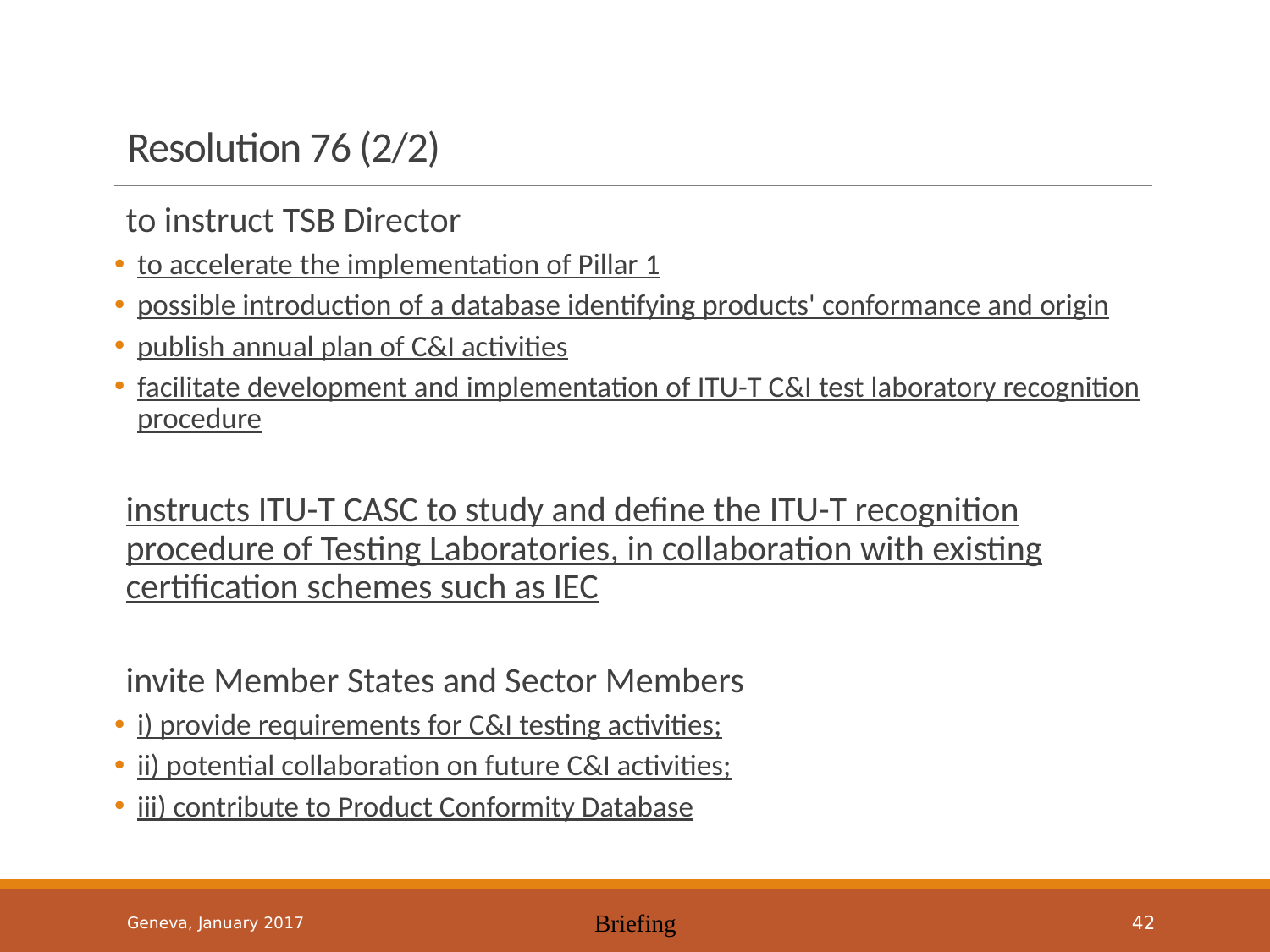

# Resolution 76 (2/2)
to instruct TSB Director
to accelerate the implementation of Pillar 1
possible introduction of a database identifying products' conformance and origin
publish annual plan of C&I activities
facilitate development and implementation of ITU-T C&I test laboratory recognition procedure

instructs ITU-T CASC to study and define the ITU-T recognition procedure of Testing Laboratories, in collaboration with existing certification schemes such as IEC

invite Member States and Sector Members
i) provide requirements for C&I testing activities;
ii) potential collaboration on future C&I activities;
iii) contribute to Product Conformity Database

Geneva, January 2017
Briefing
42